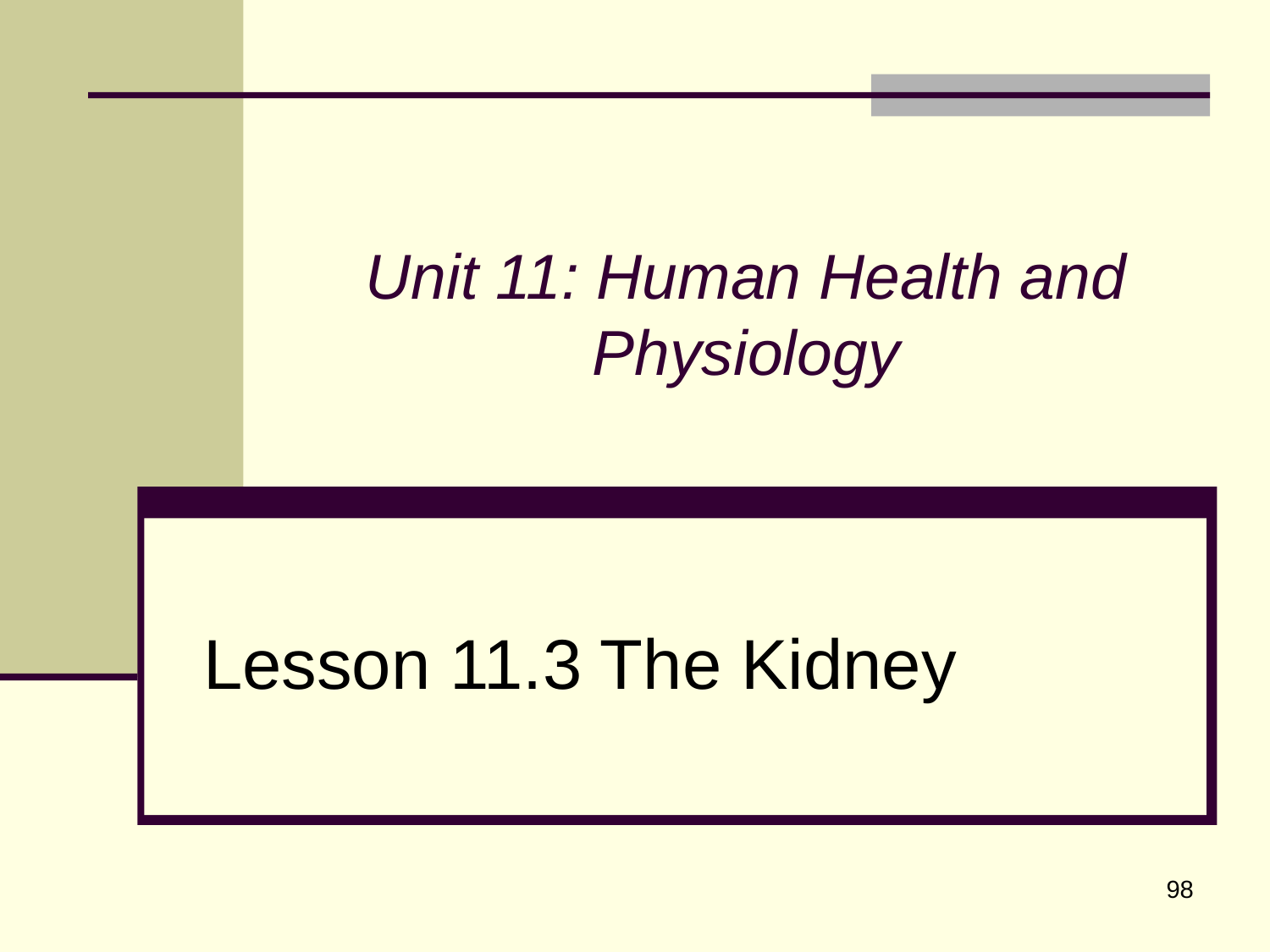

# Unit 11: Human Health and Physiology
Lesson 11.3 The Kidney
98